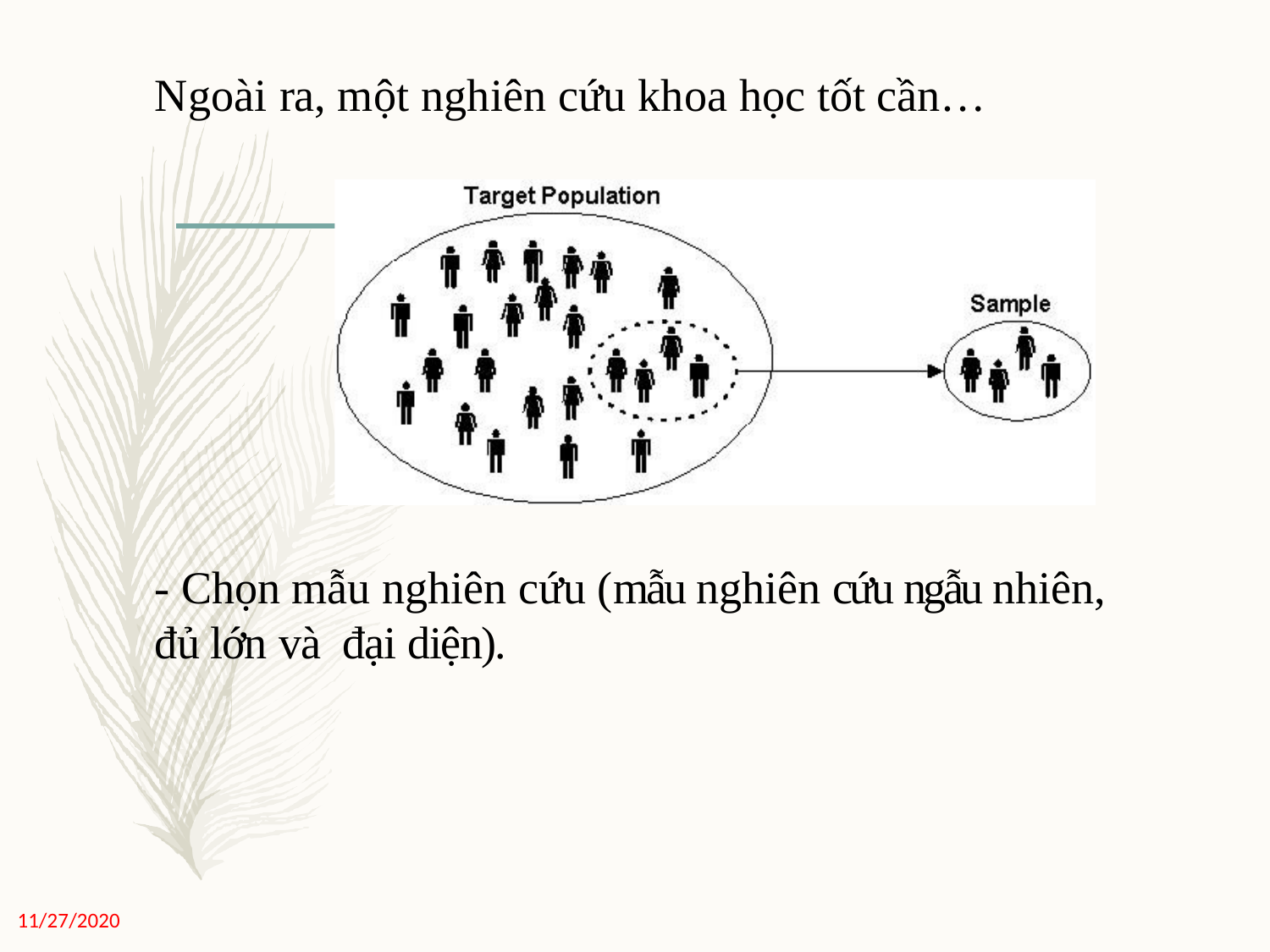

# Ngoài ra, một nghiên cứu khoa học tốt cần…

- Chọn mẫu nghiên cứu (mẫu nghiên cứu ngẫu nhiên, đủ lớn và  đại diện).
11/27/2020